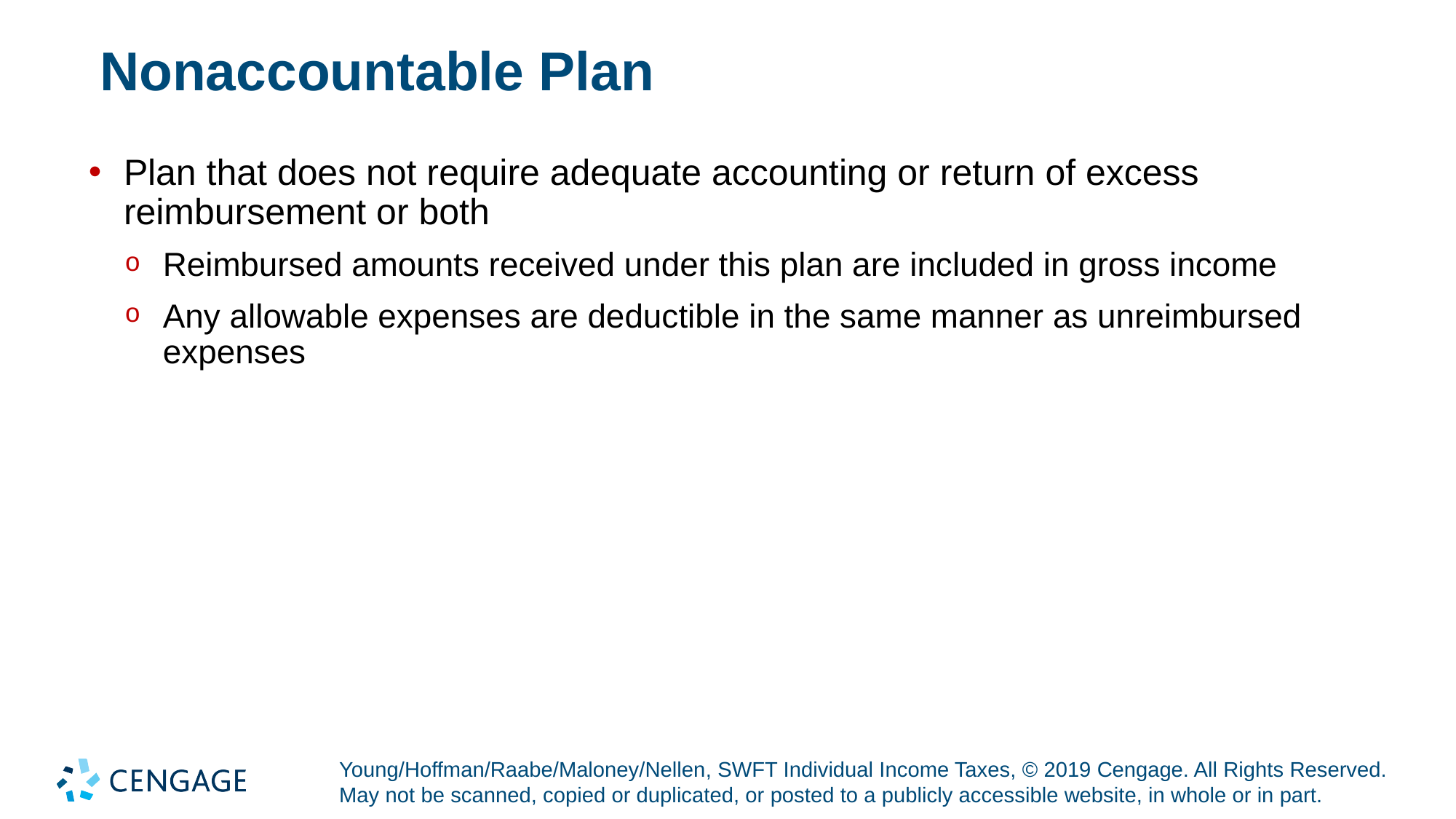

# Nonaccountable Plan
Plan that does not require adequate accounting or return of excess reimbursement or both
Reimbursed amounts received under this plan are included in gross income
Any allowable expenses are deductible in the same manner as unreimbursed expenses